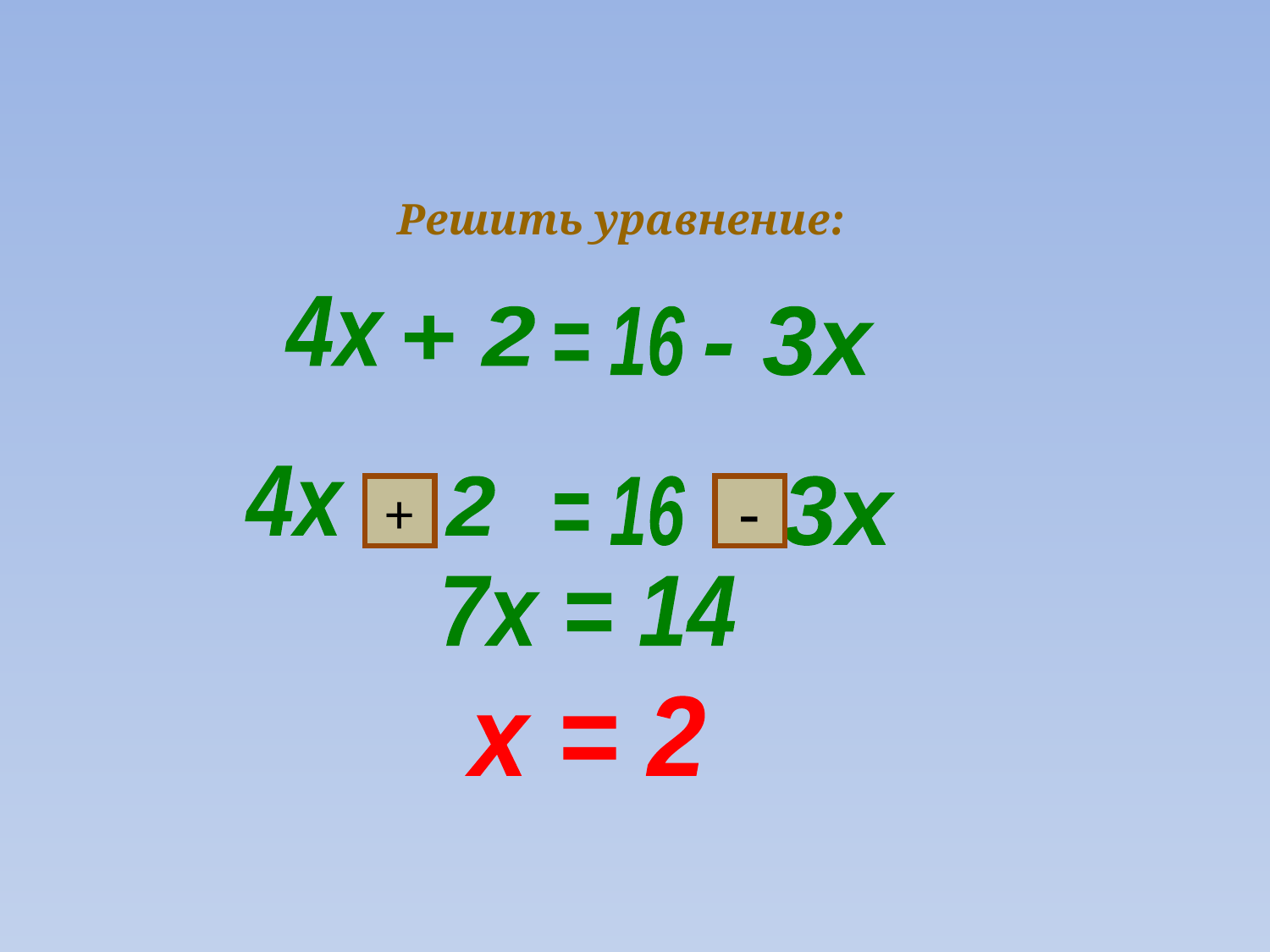

Решить уравнение:
4х
+ 2
= 16
- 3х
4х
+
+ 2
= 16
-
- 3х
7х = 14
х = 2